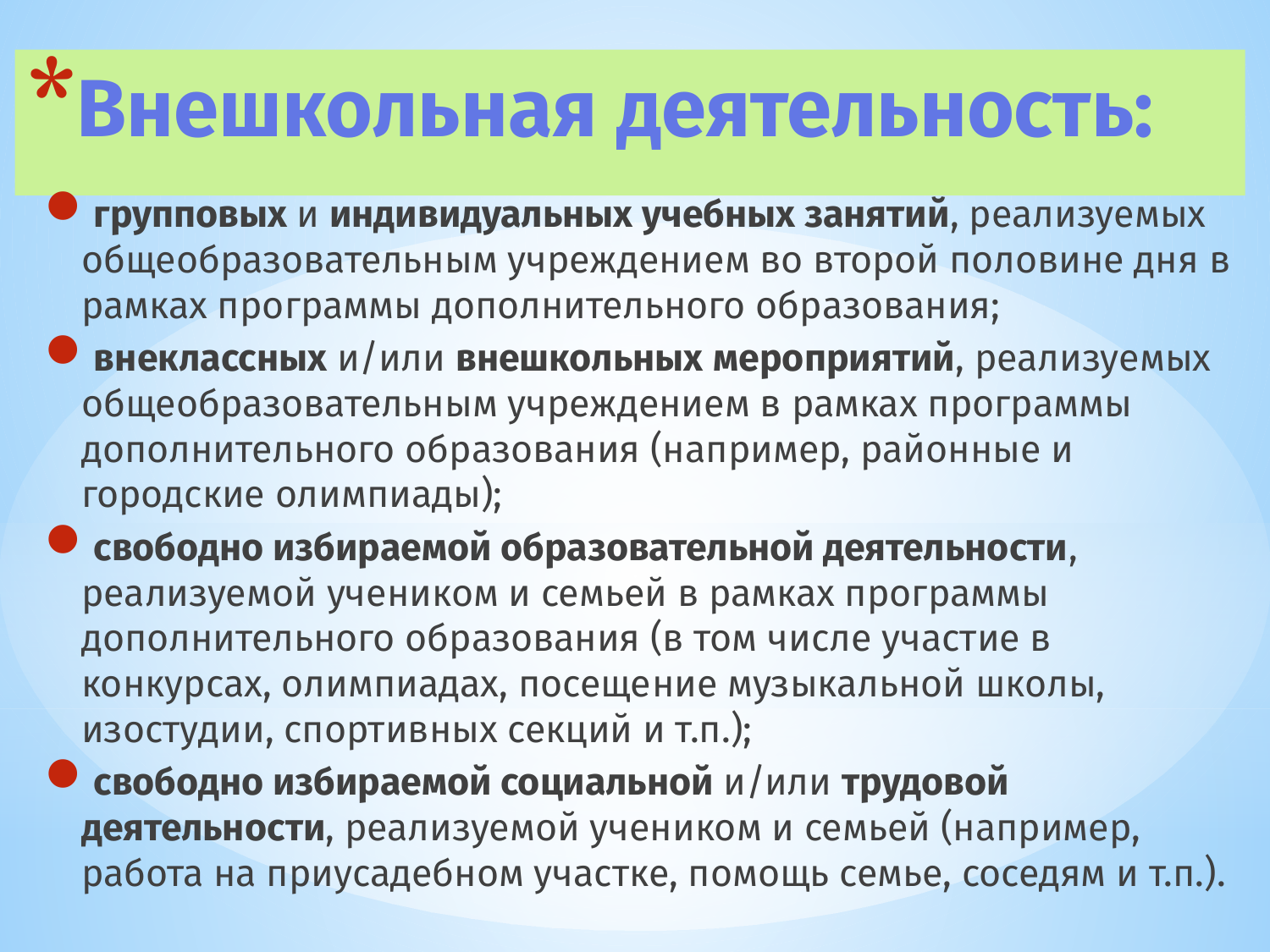

# Внешкольная деятельность:
групповых и индивидуальных учебных занятий, реализуемых общеобразовательным учреждением во второй половине дня в рамках программы дополнительного образования;
внеклассных и/или внешкольных мероприятий, реали­зуемых общеобразовательным учреждением в рамках программы дополнительного образования (например, районные и городские олимпиады);
свободно избираемой образовательной деятельности, реализуемой учеником и семьей в рамках программы дополнительного образования (в том числе участие в конкурсах, олимпиадах, посеще­ние музыкальной школы, изостудии, спортивных секций и т.п.);
свободно избираемой социальной и/или трудовой деятельности, реализуемой учеником и семьей (например, работа на приусадебном участке, помощь семье, соседям и т.п.).